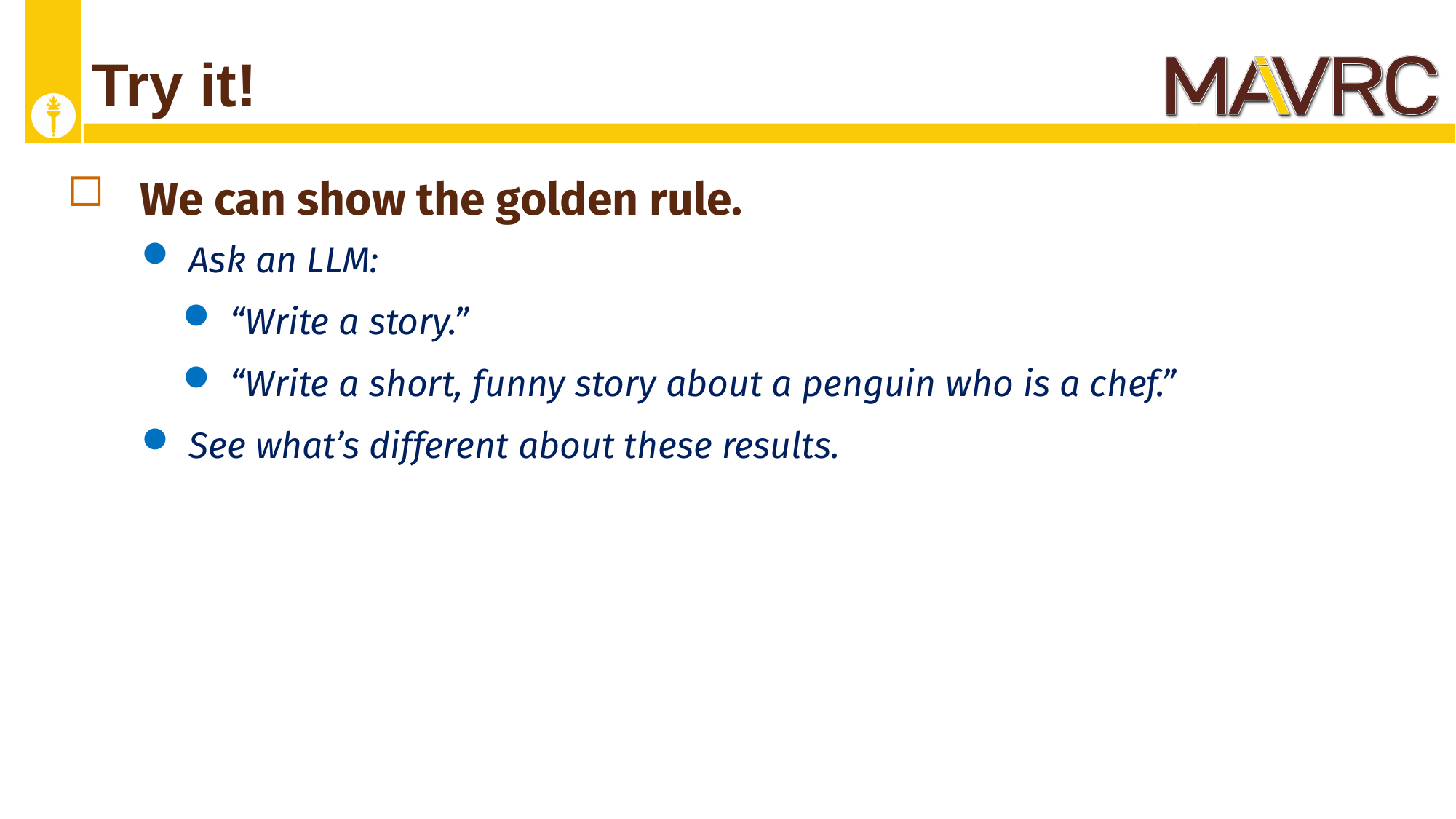

# Try it!
We can show the golden rule.
Ask an LLM:
“Write a story.”
“Write a short, funny story about a penguin who is a chef.”
See what’s different about these results.